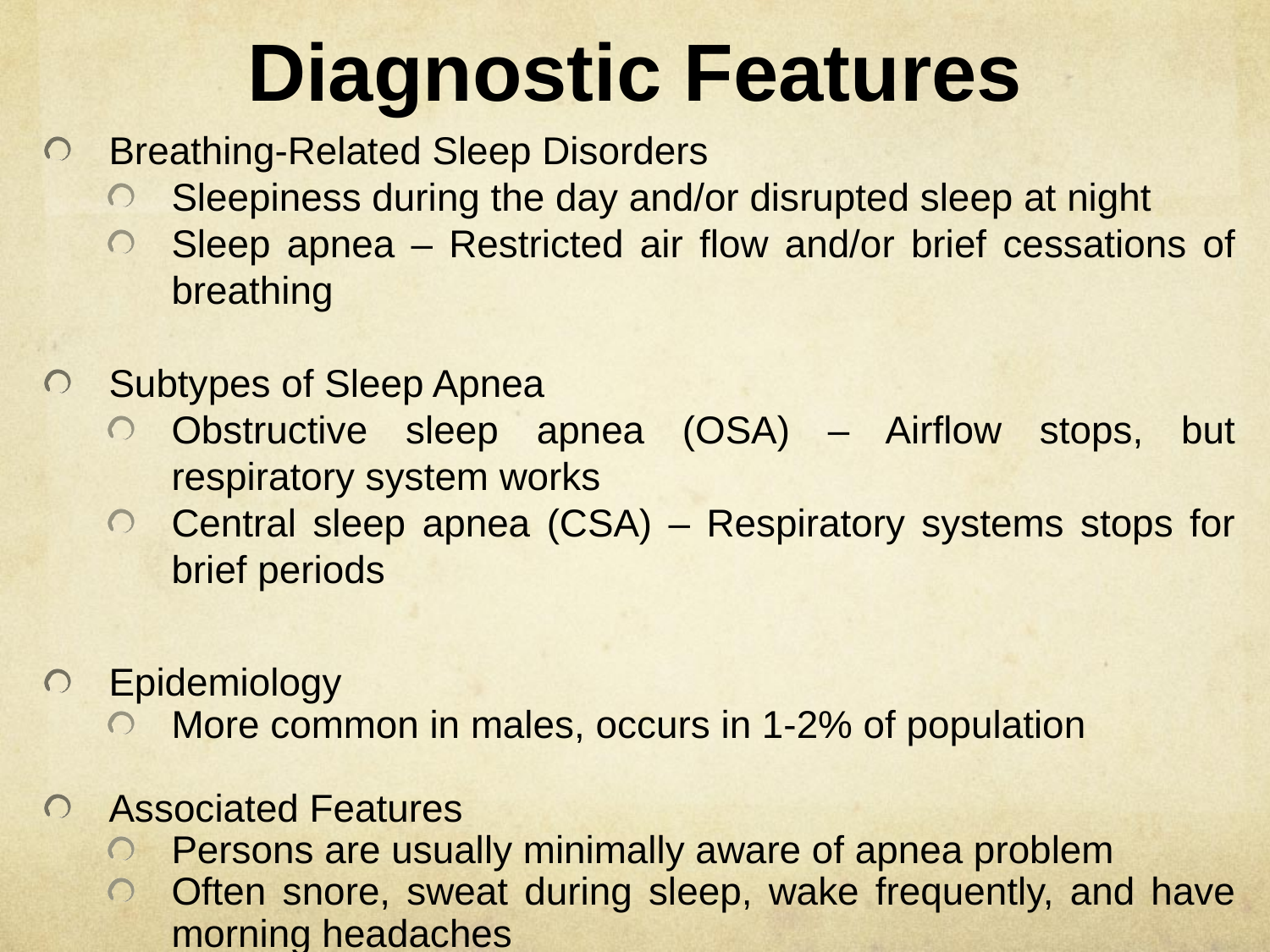

# Diagnostic Features
Breathing-Related Sleep Disorders
Sleepiness during the day and/or disrupted sleep at night
Sleep apnea – Restricted air flow and/or brief cessations of breathing

Subtypes of Sleep Apnea
Obstructive sleep apnea (OSA) – Airflow stops, but respiratory system works
Central sleep apnea (CSA) – Respiratory systems stops for brief periods

Epidemiology
More common in males, occurs in 1-2% of population

Associated Features
Persons are usually minimally aware of apnea problem
Often snore, sweat during sleep, wake frequently, and have morning headaches
May experience episodes of falling asleep during the day